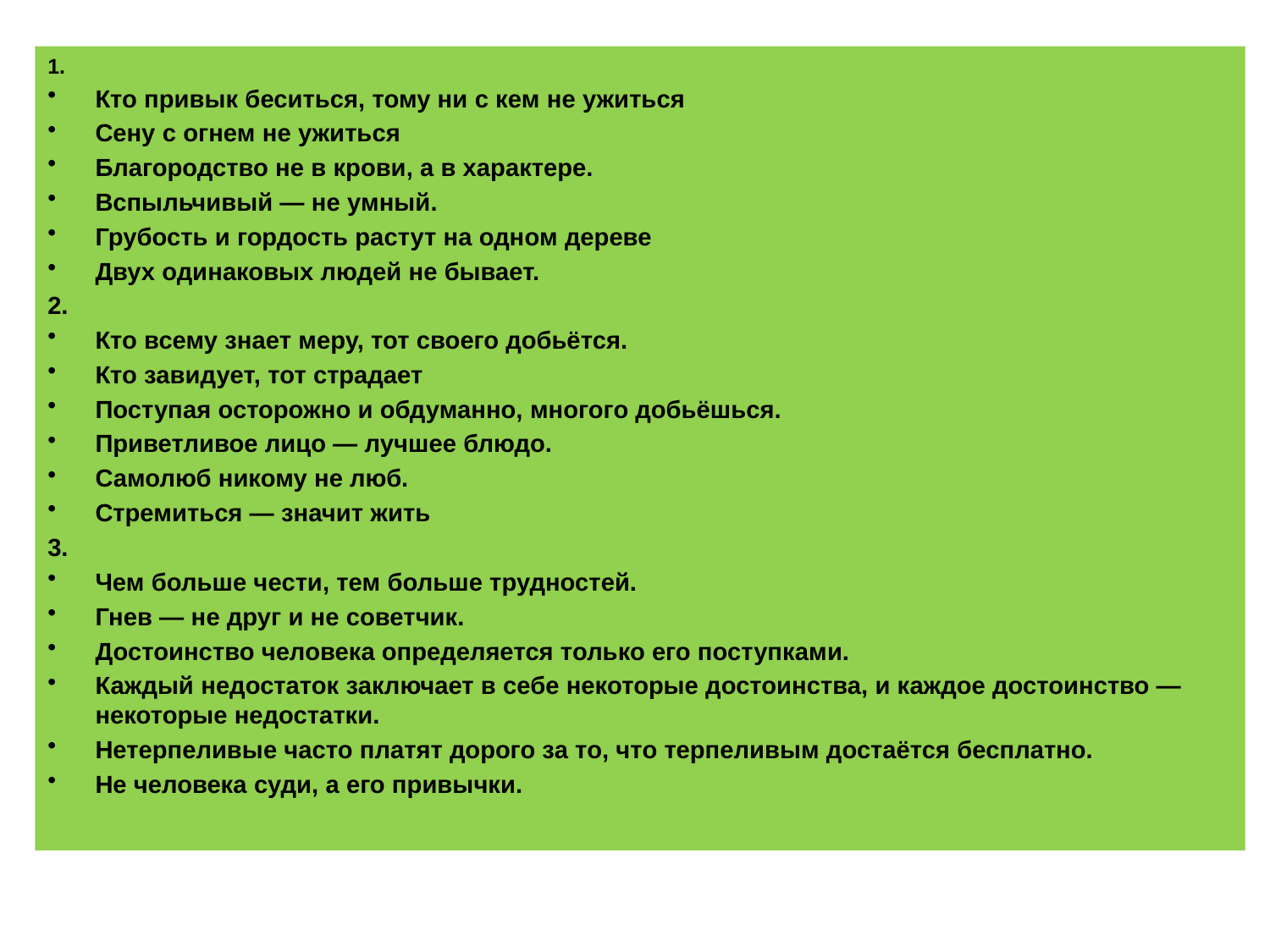

1.
Кто привык беситься, тому ни с кем не ужиться
Сену с огнем не ужиться
Благородство не в крови, а в характере.
Вспыльчивый — не умный.
Грубость и гордость растут на одном дереве
Двух одинаковых людей не бывает.
2.
Кто всему знает меру, тот своего добьётся.
Кто завидует, тот страдает
Поступая осторожно и обдуманно, многого добьёшься.
Приветливое лицо — лучшее блюдо.
Самолюб никому не люб.
Стремиться — значит жить
3.
Чем больше чести, тем больше трудностей.
Гнев — не друг и не советчик.
Достоинство человека определяется только его поступками.
Каждый недостаток заключает в себе некоторые достоинства, и каждое достоинство — некоторые недостатки.
Нетерпеливые часто платят дорого за то, что терпеливым достаётся бесплатно.
Не человека суди, а его привычки.